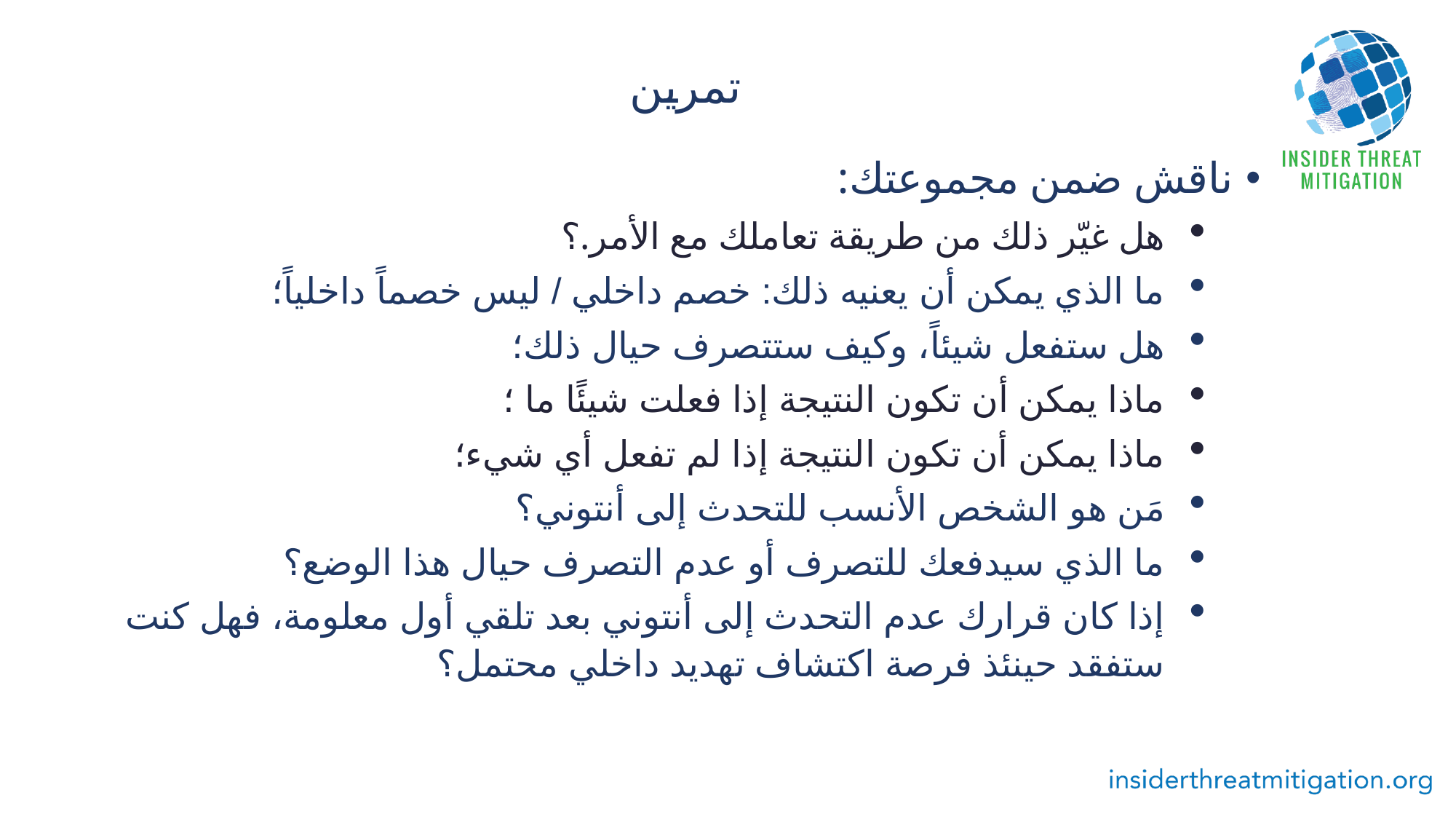

# تمرين
ناقش ضمن مجموعتك:
هل غيّر ذلك من طريقة تعاملك مع الأمر.؟
ما الذي يمكن أن يعنيه ذلك: خصم داخلي / ليس خصماً داخلياً؛
هل ستفعل شيئاً، وكيف ستتصرف حيال ذلك؛
ماذا يمكن أن تكون النتيجة إذا فعلت شيئًا ما ؛
ماذا يمكن أن تكون النتيجة إذا لم تفعل أي شيء؛
مَن هو الشخص الأنسب للتحدث إلى أنتوني؟
ما الذي سيدفعك للتصرف أو عدم التصرف حيال هذا الوضع؟
إذا كان قرارك عدم التحدث إلى أنتوني بعد تلقي أول معلومة، فهل كنت ستفقد حينئذ فرصة اكتشاف تهديد داخلي محتمل؟